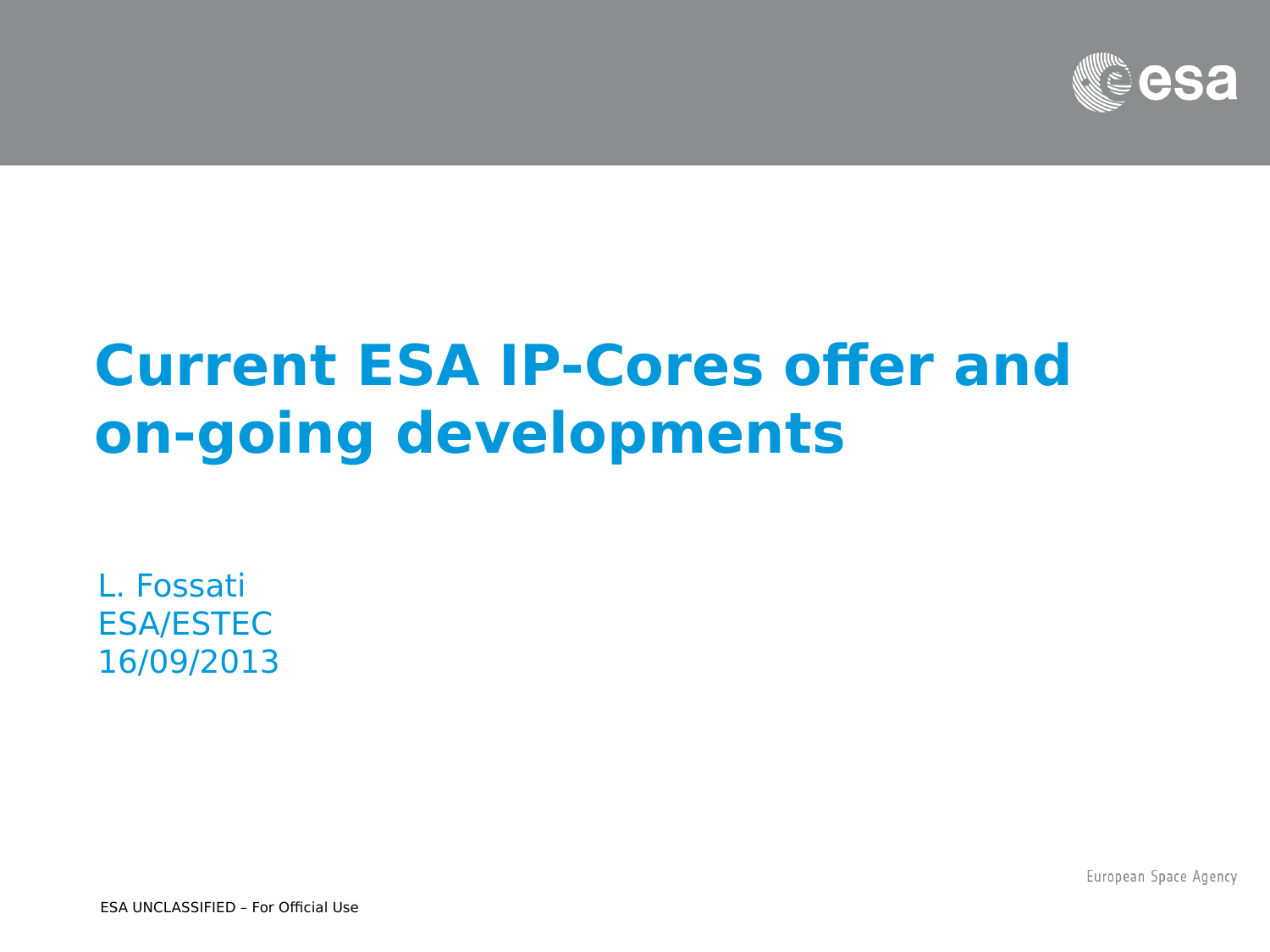

# Current ESA IP-Cores offer and on-going developments
L. Fossati
ESA/ESTEC
16/09/2013